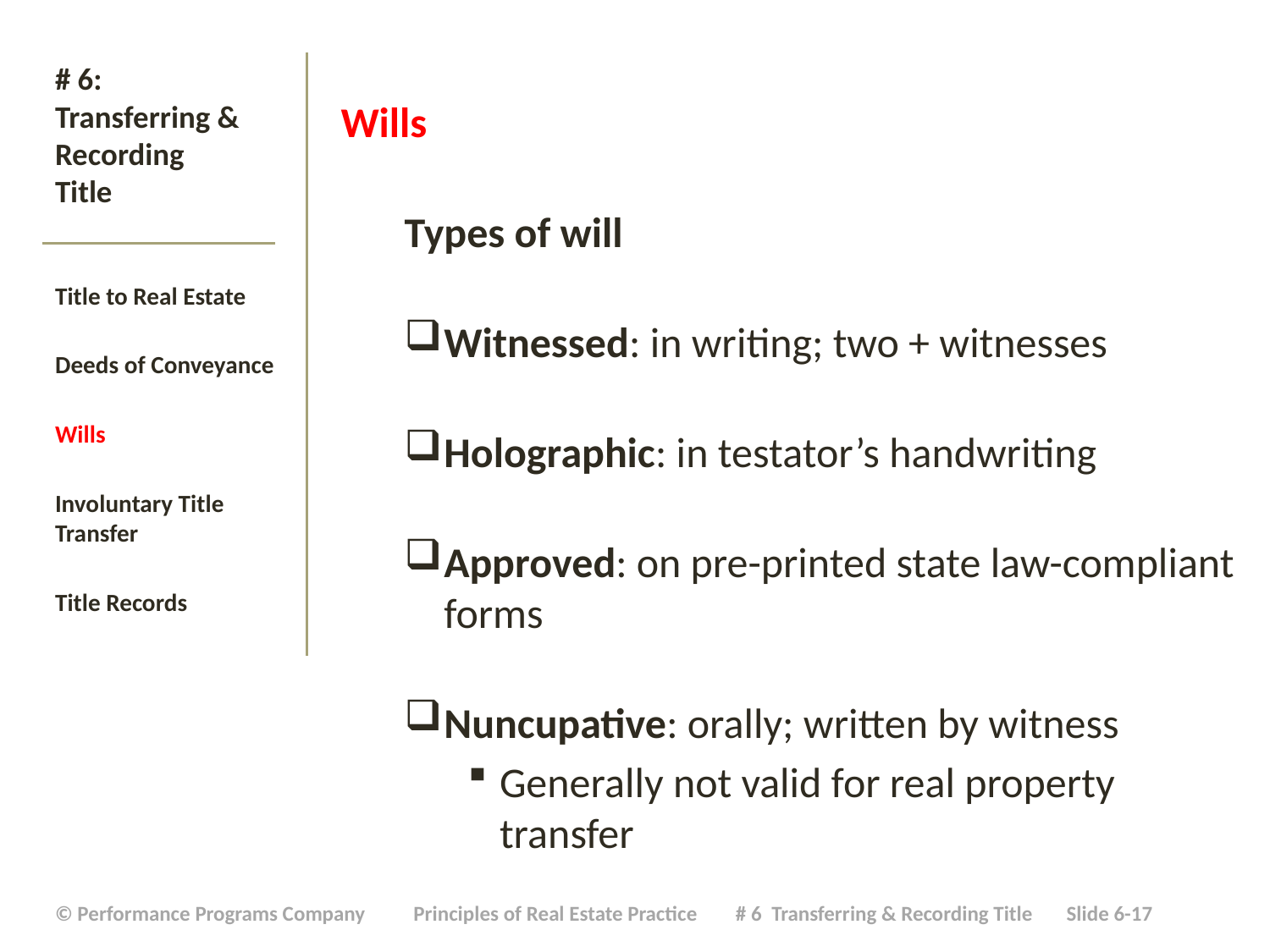

Wills

Types of will
Witnessed: in writing; two + witnesses
Holographic: in testator’s handwriting
Approved: on pre-printed state law-compliant forms
Nuncupative: orally; written by witness
Generally not valid for real property transfer

# # 6: Transferring & Recording Title

Title to Real Estate

Deeds of Conveyance

Wills

Involuntary Title Transfer

Title Records

| © Performance Programs Company Principles of Real Estate Practice # 6 Transferring & Recording Title Slide 6-17 |
| --- |